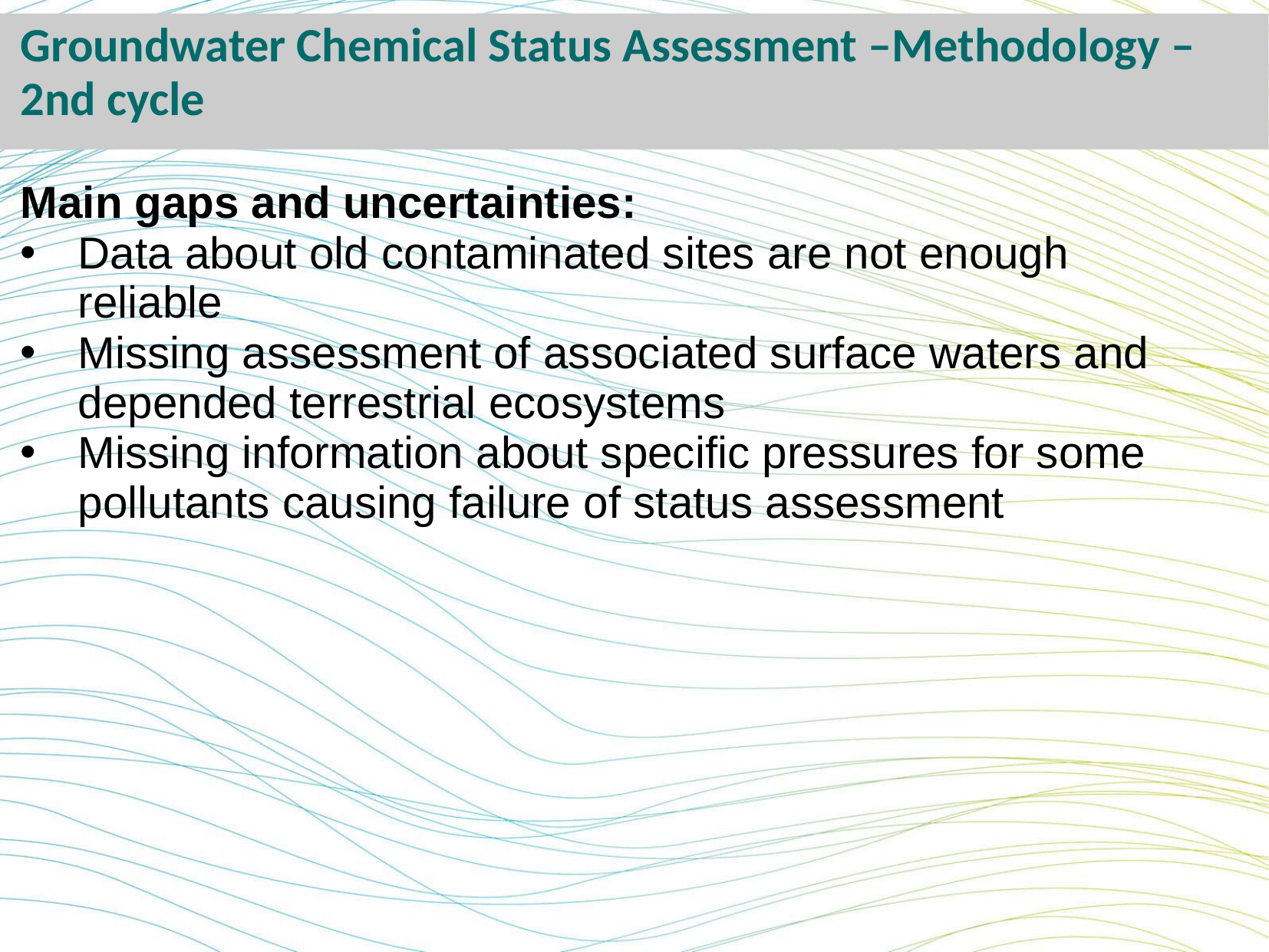

Groundwater Chemical Status Assessment –Methodology – 2nd cycle
Main gaps and uncertainties:
Data about old contaminated sites are not enough reliable
Missing assessment of associated surface waters and depended terrestrial ecosystems
Missing information about specific pressures for some pollutants causing failure of status assessment